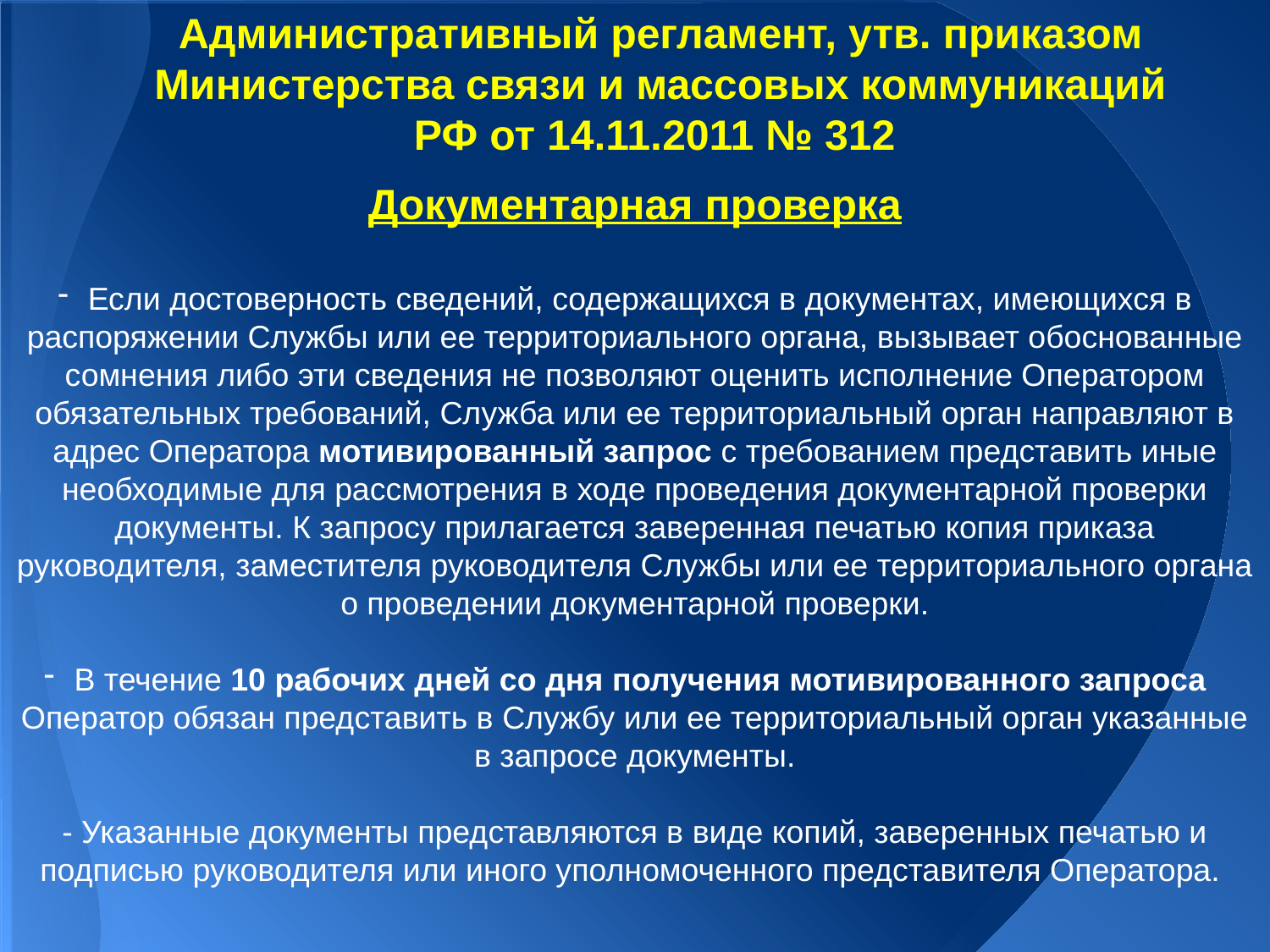

Административный регламент, утв. приказом Министерства связи и массовых коммуникаций РФ от 14.11.2011 № 312
Документарная проверка

Если достоверность сведений, содержащихся в документах, имеющихся в распоряжении Службы или ее территориального органа, вызывает обоснованные сомнения либо эти сведения не позволяют оценить исполнение Оператором обязательных требований, Служба или ее территориальный орган направляют в адрес Оператора мотивированный запрос с требованием представить иные необходимые для рассмотрения в ходе проведения документарной проверки документы. К запросу прилагается заверенная печатью копия приказа руководителя, заместителя руководителя Службы или ее территориального органа о проведении документарной проверки.

В течение 10 рабочих дней со дня получения мотивированного запроса Оператор обязан представить в Службу или ее территориальный орган указанные в запросе документы.

- Указанные документы представляются в виде копий, заверенных печатью и подписью руководителя или иного уполномоченного представителя Оператора.